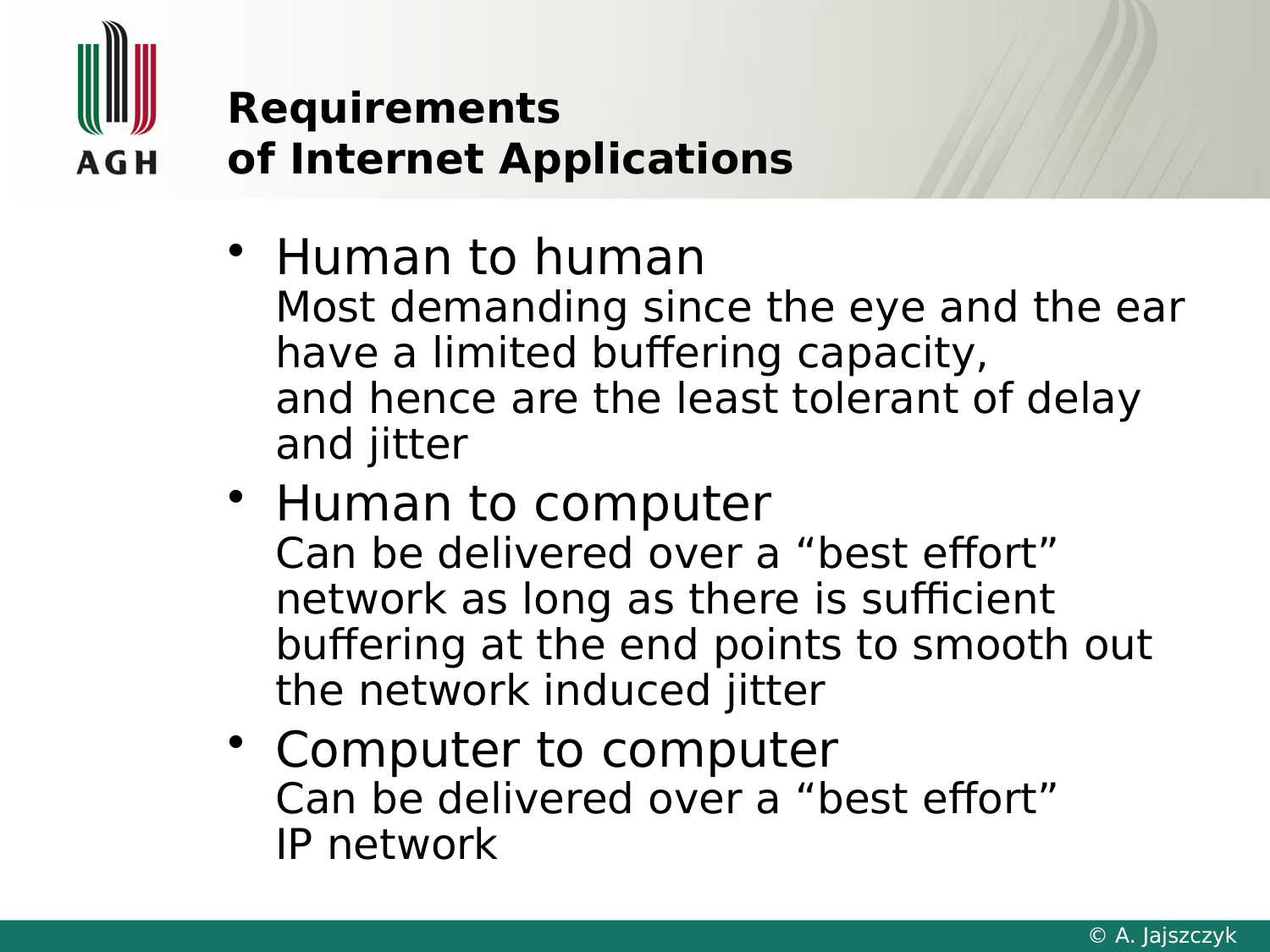

# Requirements of Internet Applications
Human to human
Most demanding since the eye and the ear have a limited buffering capacity,
and hence are the least tolerant of delay and jitter
Human to computer
Can be delivered over a “best effort” network as long as there is sufficient buffering at the end points to smooth out the network induced jitter
Computer to computer
Can be delivered over a “best effort”
IP network